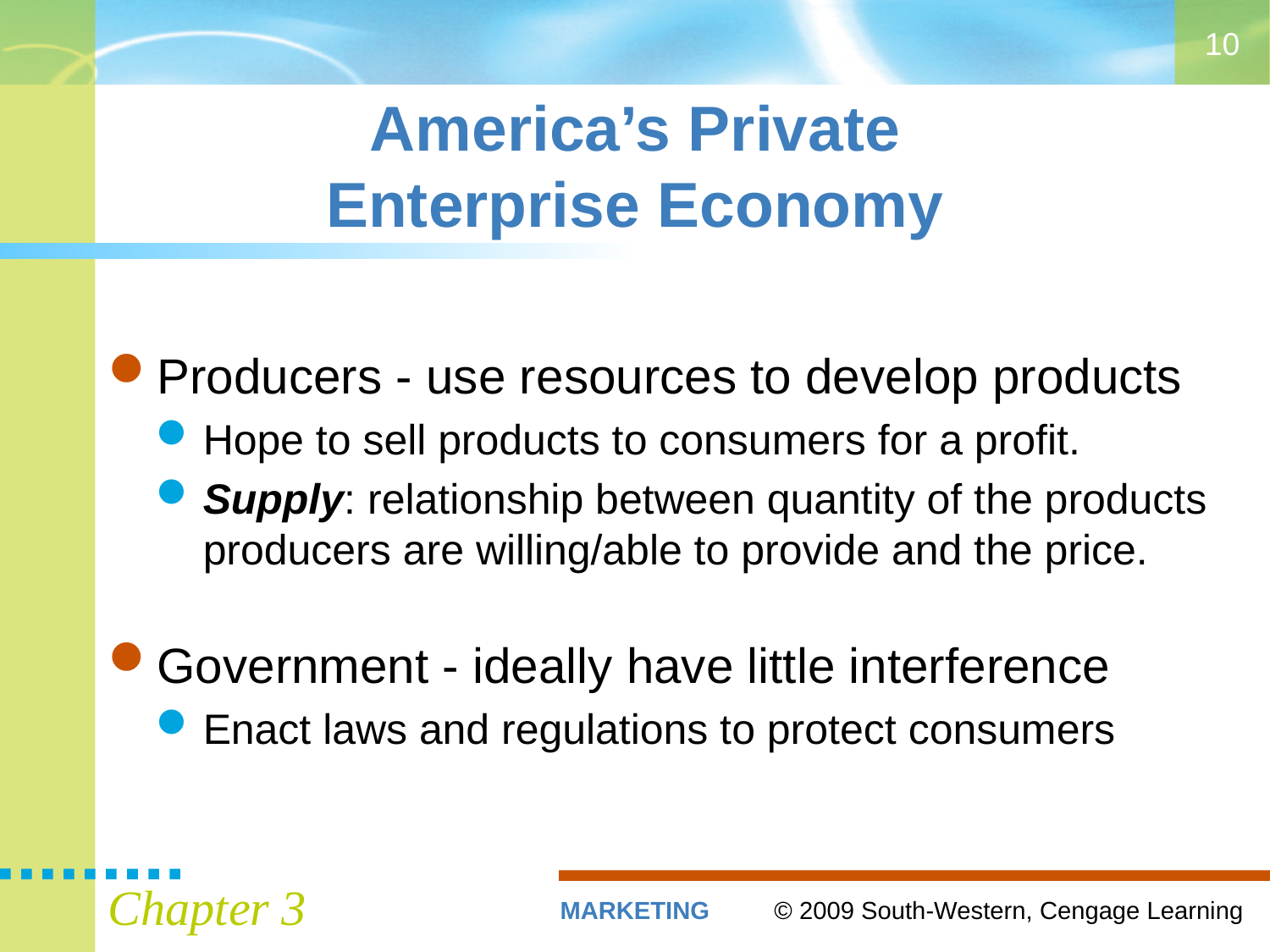

10
# America’s Private Enterprise Economy
Producers - use resources to develop products
Hope to sell products to consumers for a profit.
Supply: relationship between quantity of the products producers are willing/able to provide and the price.
Government - ideally have little interference
Enact laws and regulations to protect consumers
Chapter 3